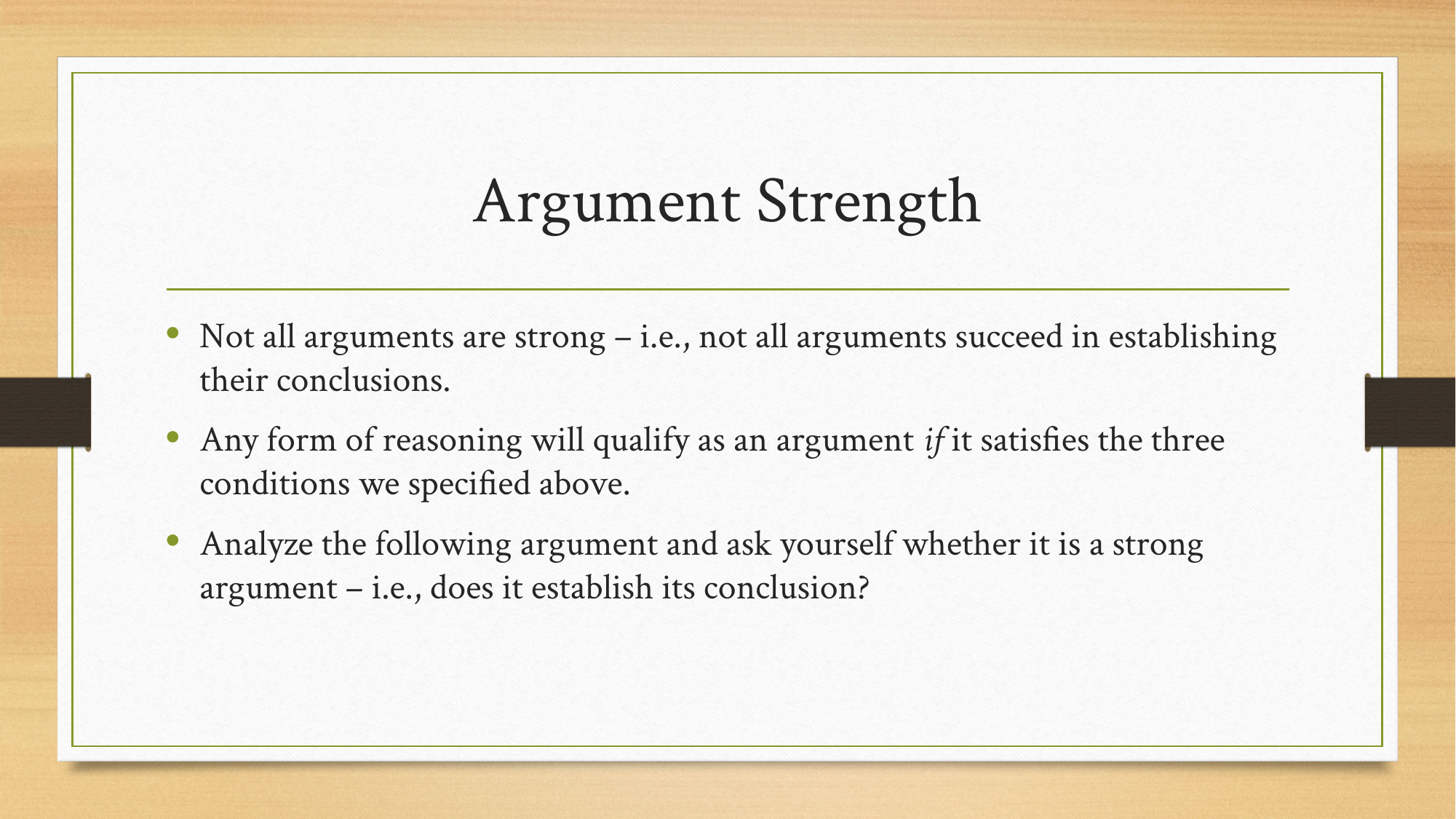

# Argument Strength
Not all arguments are strong – i.e., not all arguments succeed in establishing their conclusions.
Any form of reasoning will qualify as an argument if it satisfies the three conditions we specified above.
Analyze the following argument and ask yourself whether it is a strong argument – i.e., does it establish its conclusion?